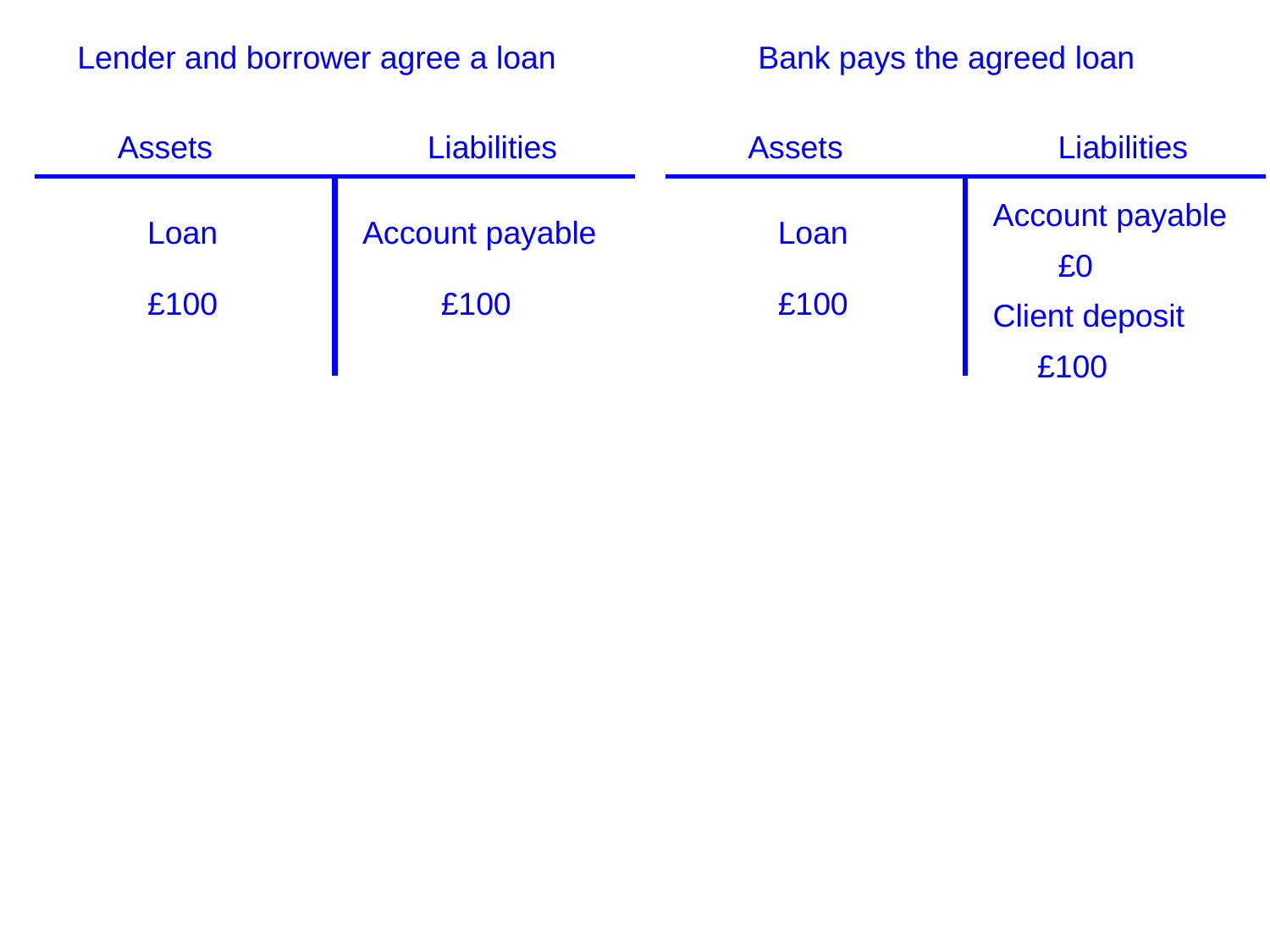

Lender and borrower agree a loan
Bank pays the agreed loan
Assets
Liabilities
Assets
Liabilities
Account payable
Loan
Account payable
Loan
£0
£100
£100
£100
Client deposit
£100